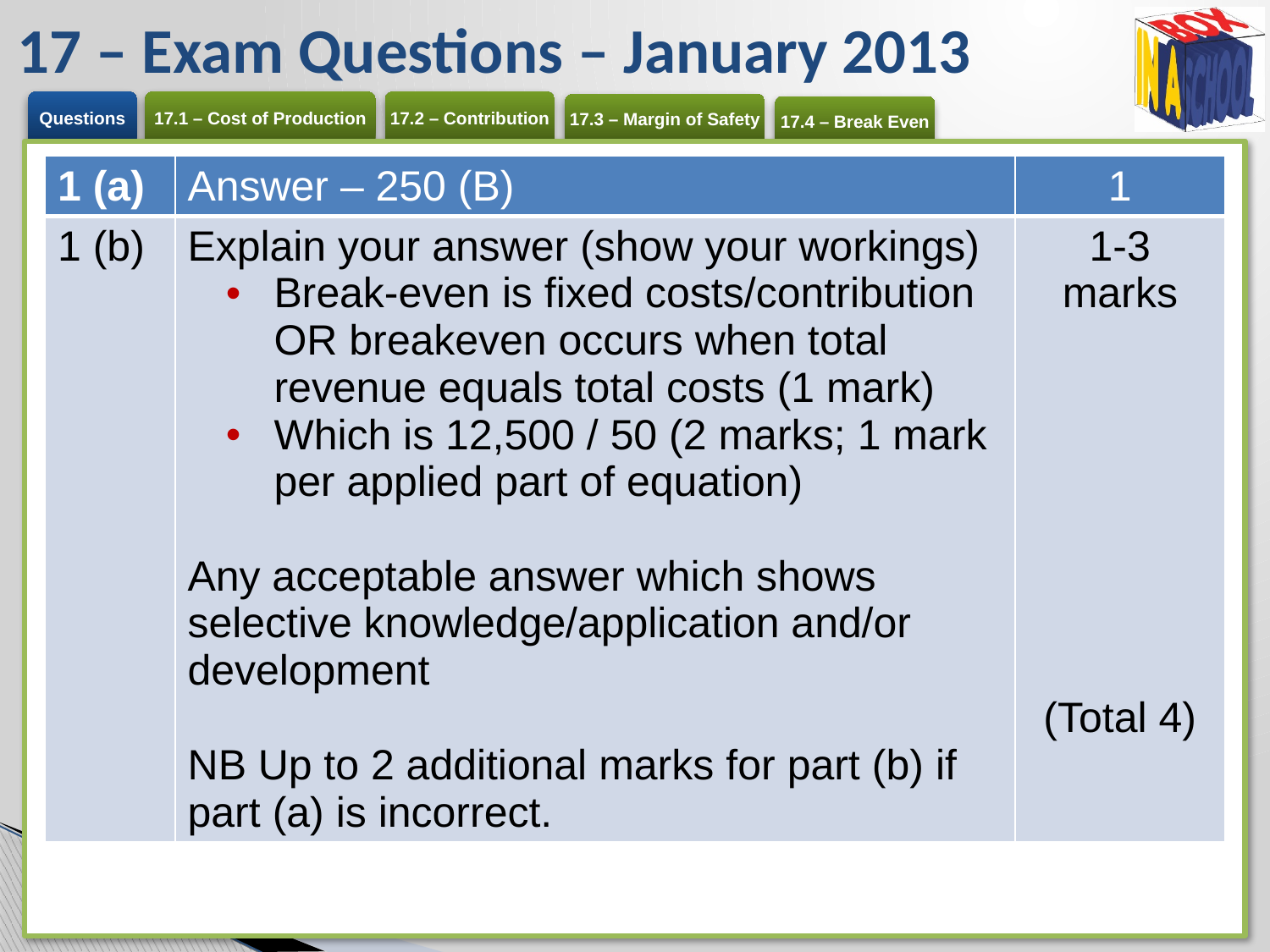

# 17 – Exam Questions – January 2013
| 1 (a) | Answer – 250 (B) | 1 |
| --- | --- | --- |
| 1 (b) | Explain your answer (show your workings) Break-even is fixed costs/contribution OR breakeven occurs when total revenue equals total costs (1 mark) Which is 12,500 / 50 (2 marks; 1 mark per applied part of equation) Any acceptable answer which shows selective knowledge/application and/or development NB Up to 2 additional marks for part (b) if part (a) is incorrect. | 1-3 marks (Total 4) |